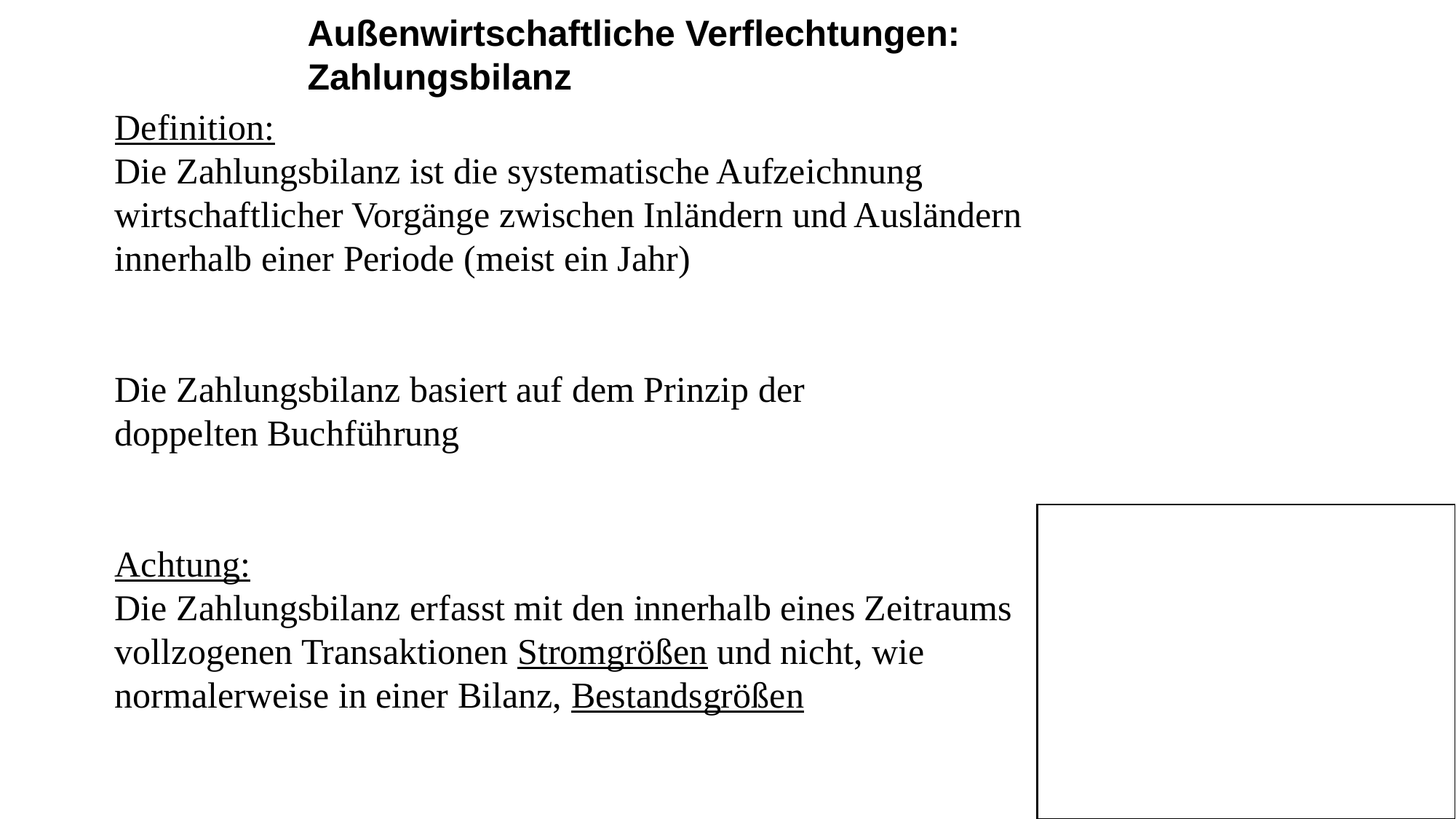

Außenwirtschaftliche Verflechtungen: Zahlungsbilanz
Definition:
Die Zahlungsbilanz ist die systematische Aufzeichnung
wirtschaftlicher Vorgänge zwischen Inländern und Ausländern
innerhalb einer Periode (meist ein Jahr)

Die Zahlungsbilanz basiert auf dem Prinzip der
doppelten Buchführung

Achtung:
Die Zahlungsbilanz erfasst mit den innerhalb eines Zeitraums
vollzogenen Transaktionen Stromgrößen und nicht, wie
normalerweise in einer Bilanz, Bestandsgrößen